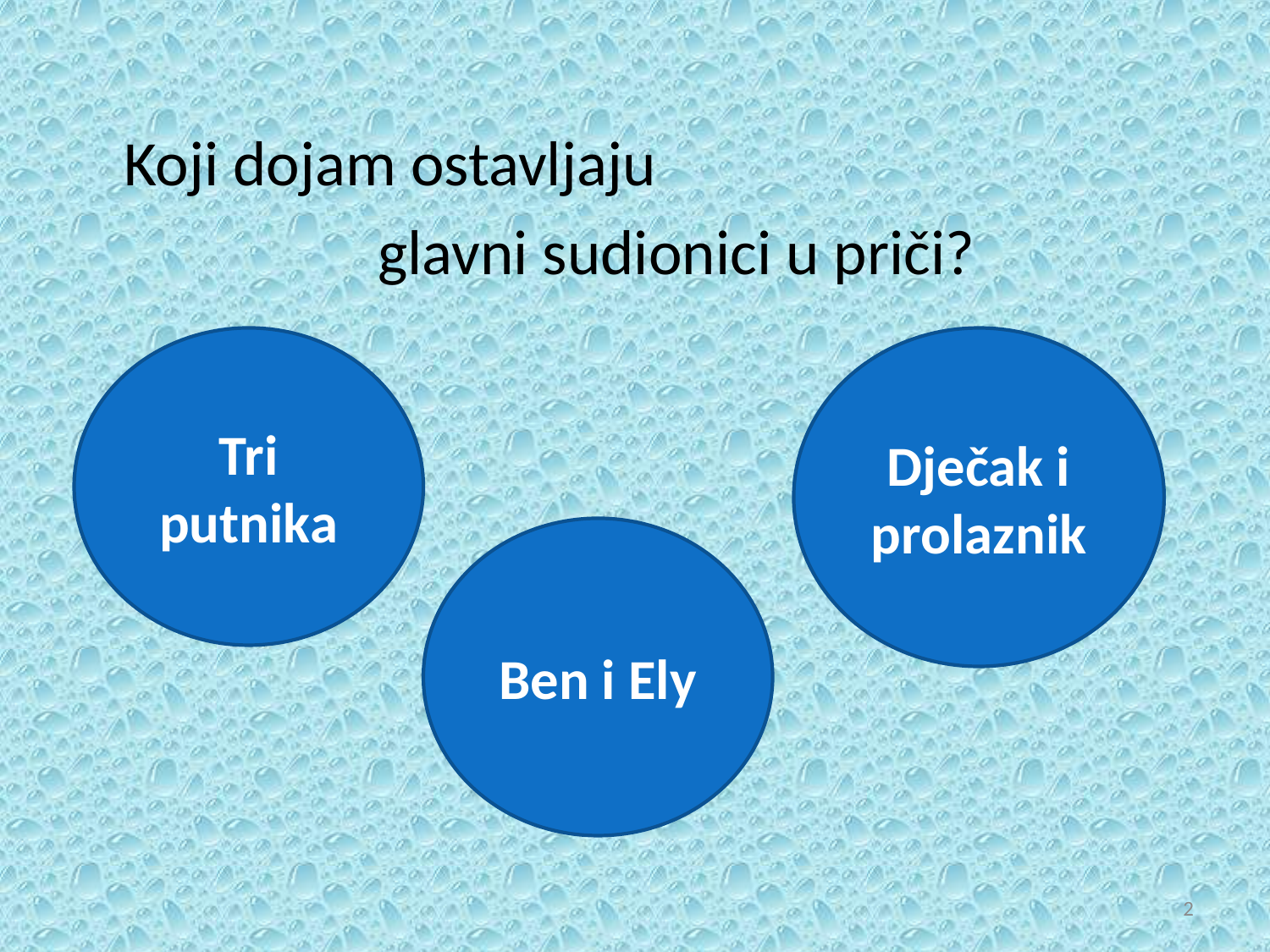

Koji dojam ostavljaju
			glavni sudionici u priči?
Tri putnika
Dječak i prolaznik

Ben i Ely

2